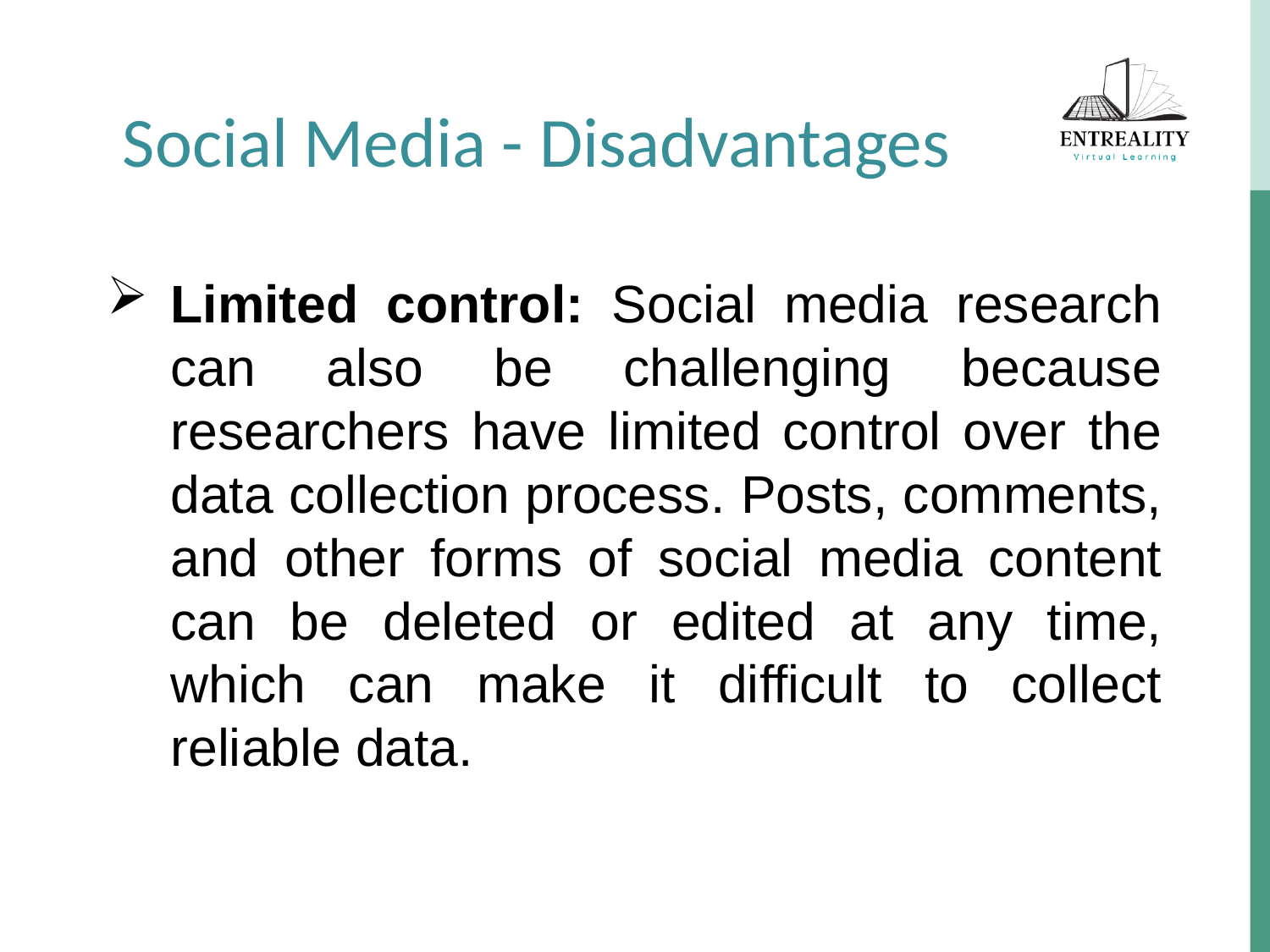

Social Media - Disadvantages
Limited control: Social media research can also be challenging because researchers have limited control over the data collection process. Posts, comments, and other forms of social media content can be deleted or edited at any time, which can make it difficult to collect reliable data.